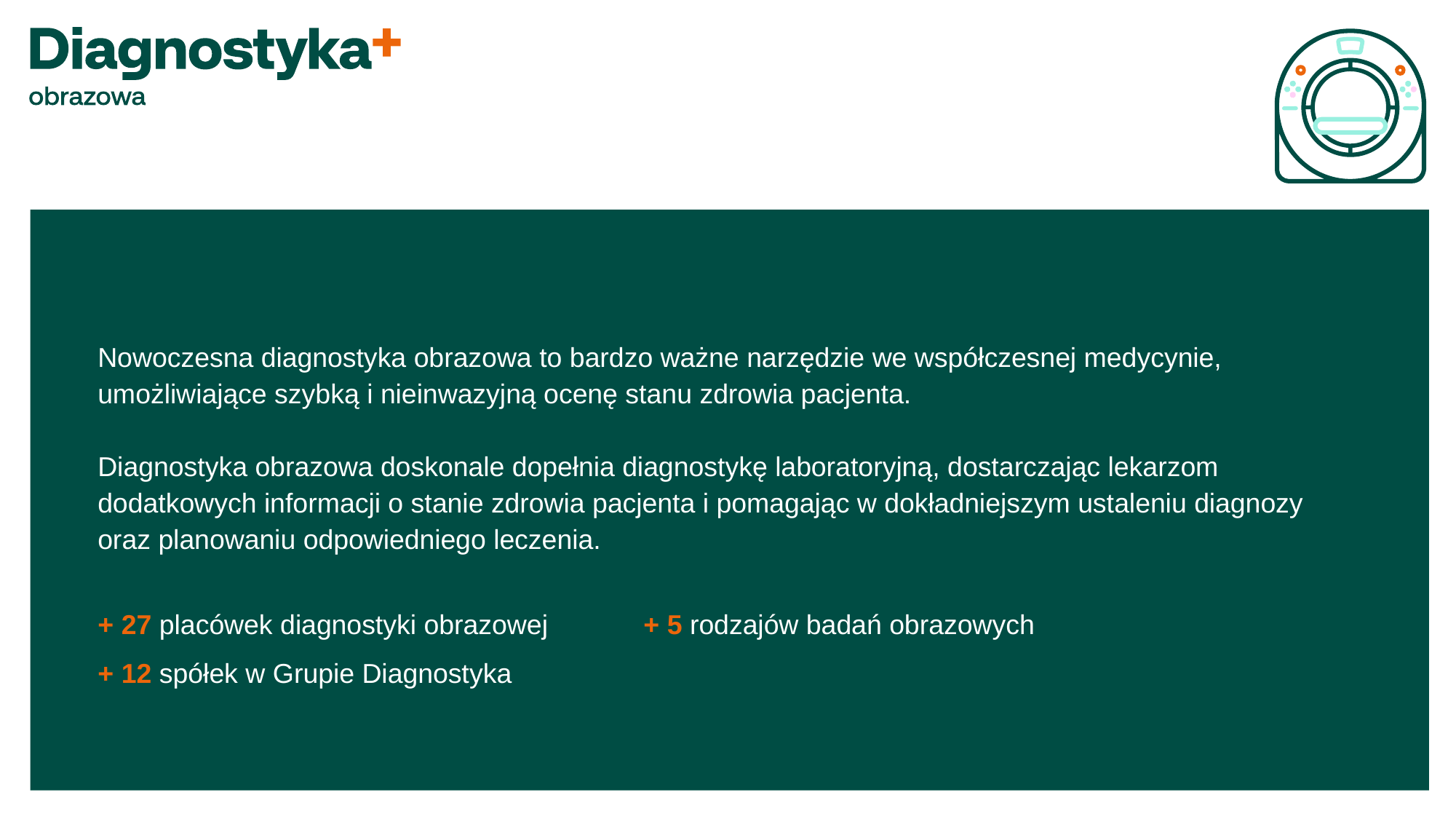

Nowoczesna diagnostyka obrazowa to bardzo ważne narzędzie we współczesnej medycynie, umożliwiające szybką i nieinwazyjną ocenę stanu zdrowia pacjenta.

Diagnostyka obrazowa doskonale dopełnia diagnostykę laboratoryjną, dostarczając lekarzom dodatkowych informacji o stanie zdrowia pacjenta i pomagając w dokładniejszym ustaleniu diagnozy
oraz planowaniu odpowiedniego leczenia.

+ 27 placówek diagnostyki obrazowej	+ 5 rodzajów badań obrazowych
+ 12 spółek w Grupie Diagnostyka
obrazowa.diag.pl